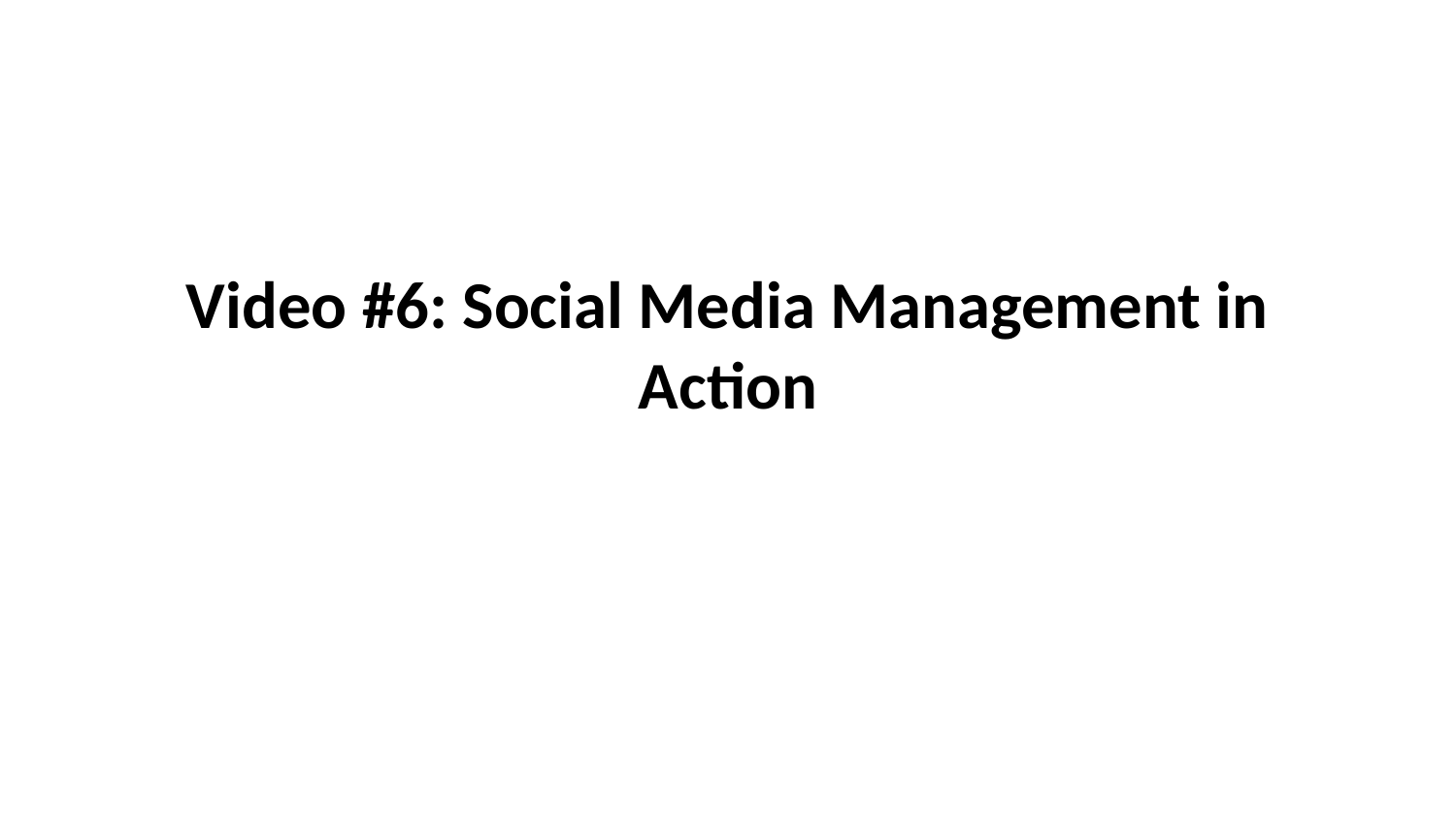

# Video #6: Social Media Management in Action